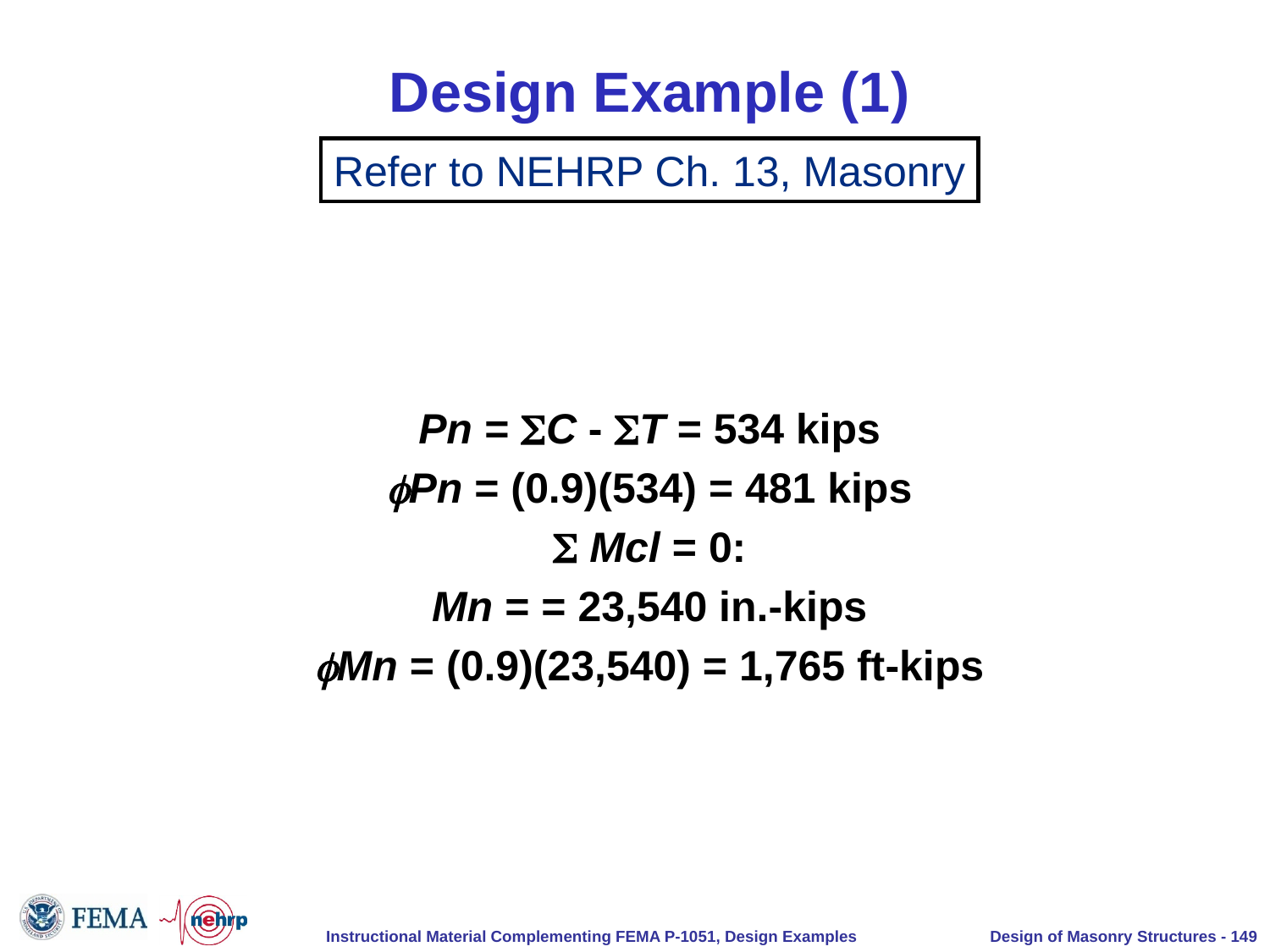

# Design Example (1)
Refer to NEHRP Ch. 13, Masonry
Pn = ΣC - ΣT = 534 kips
φPn = (0.9)(534) = 481 kips
Σ Mcl = 0:
Mn = = 23,540 in.-kips
φMn = (0.9)(23,540) = 1,765 ft-kips
Design of Masonry Structures - 149
Instructional Material Complementing FEMA P-1051, Design Examples